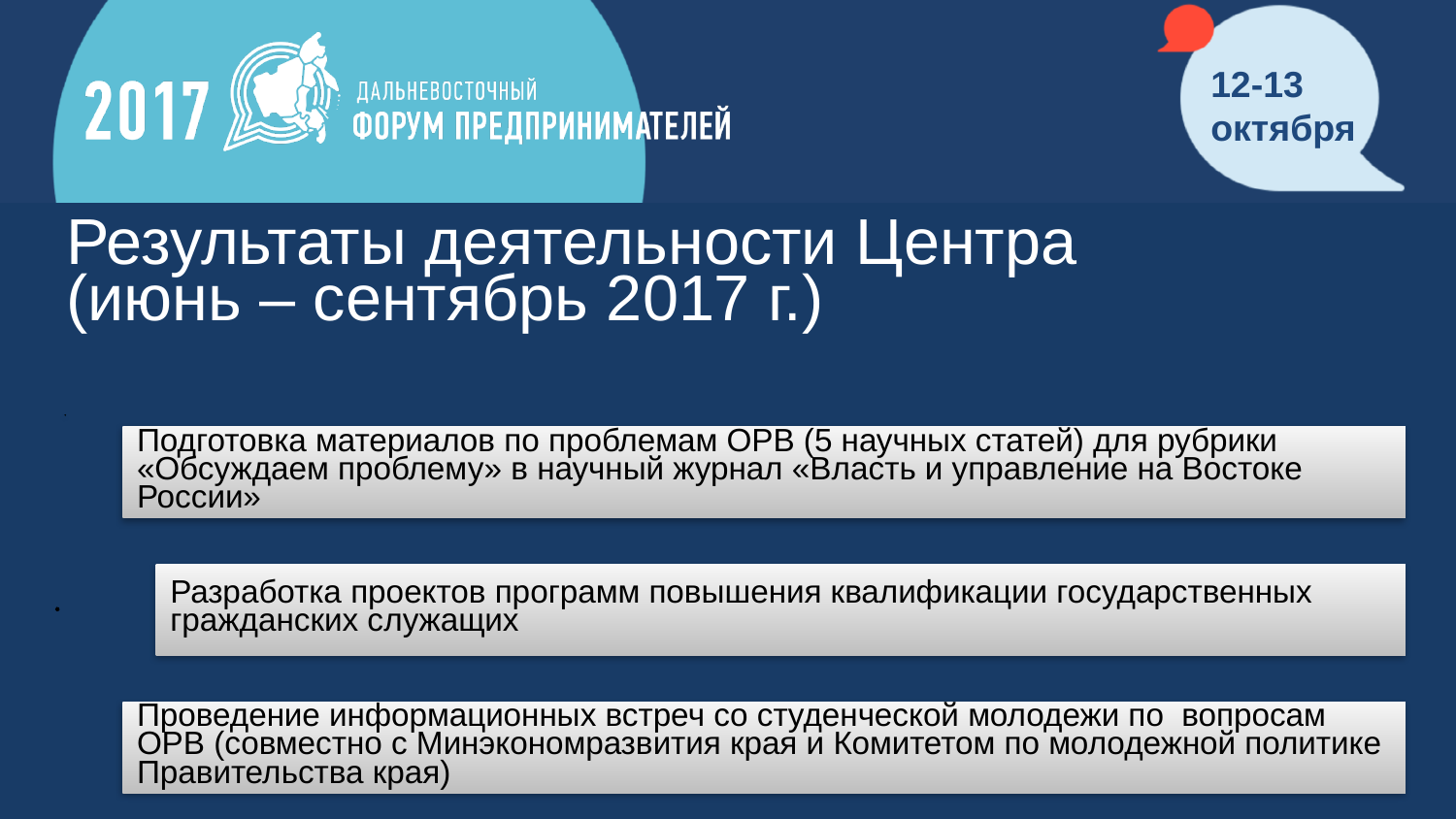

# Результаты деятельности Центра (июнь – сентябрь 2017 г.)
Подготовка материалов по проблемам ОРВ (5 научных статей) для рубрики «Обсуждаем проблему» в научный журнал «Власть и управление на Востоке России»
Разработка проектов программ повышения квалификации государственных гражданских служащих
Проведение информационных встреч со студенческой молодежи по  вопросам ОРВ (совместно с Минэкономразвития края и Комитетом по молодежной политике Правительства края)